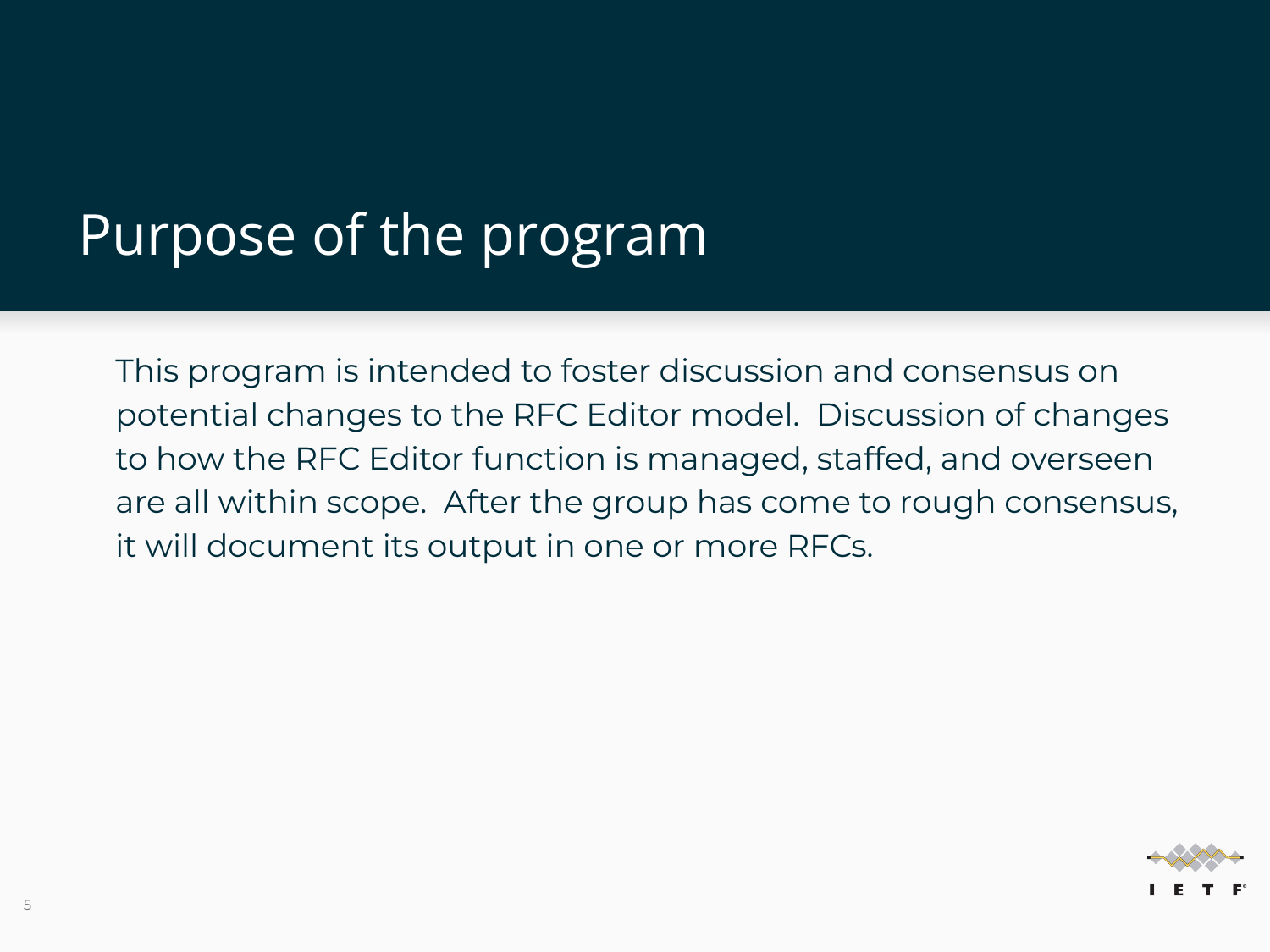

# Purpose of the program
This program is intended to foster discussion and consensus on potential changes to the RFC Editor model.  Discussion of changes to how the RFC Editor function is managed, staffed, and overseen are all within scope.  After the group has come to rough consensus, it will document its output in one or more RFCs.

5